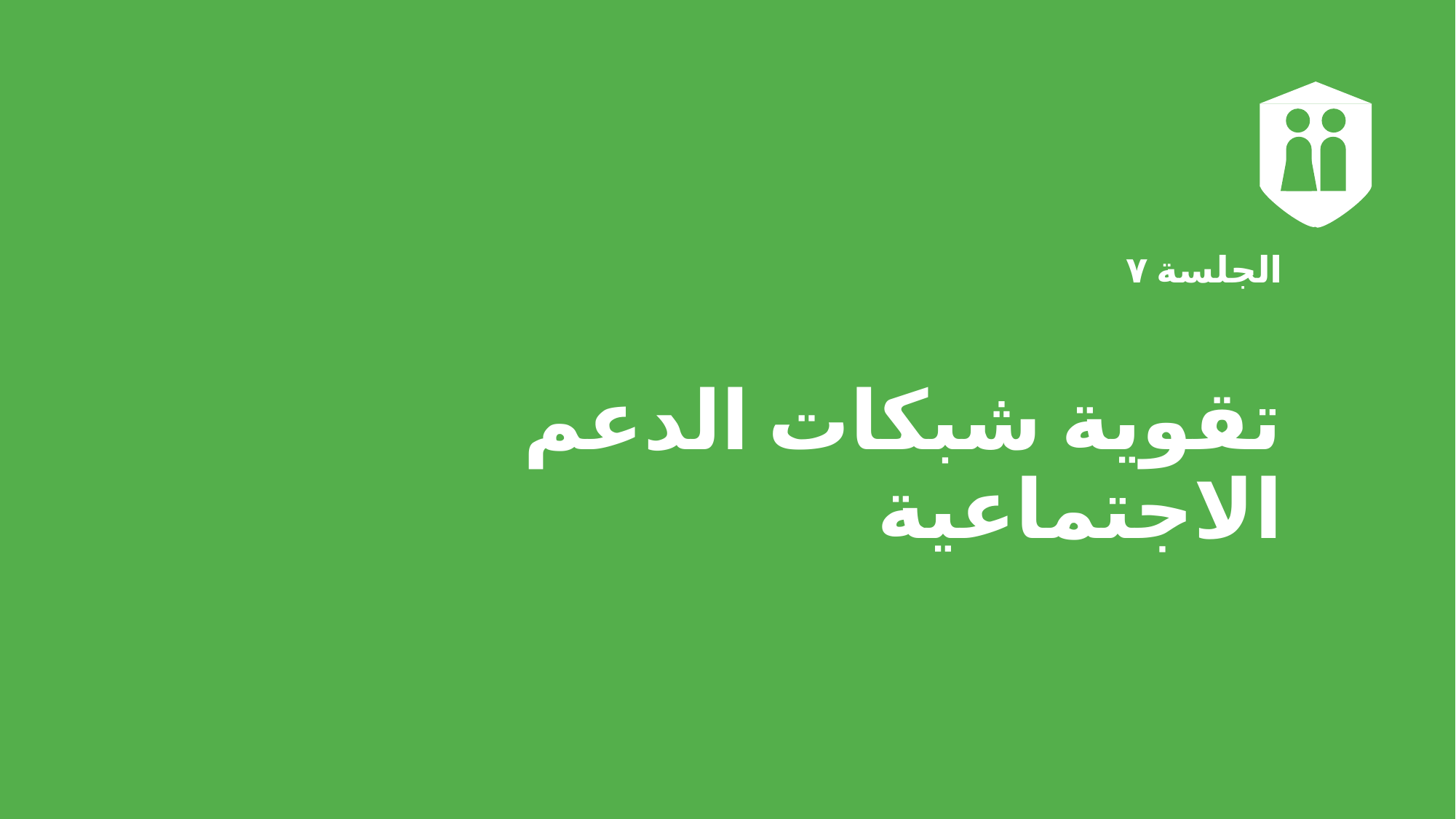

# الجلسة ٧ تقوية شبكات الدعم الاجتماعية